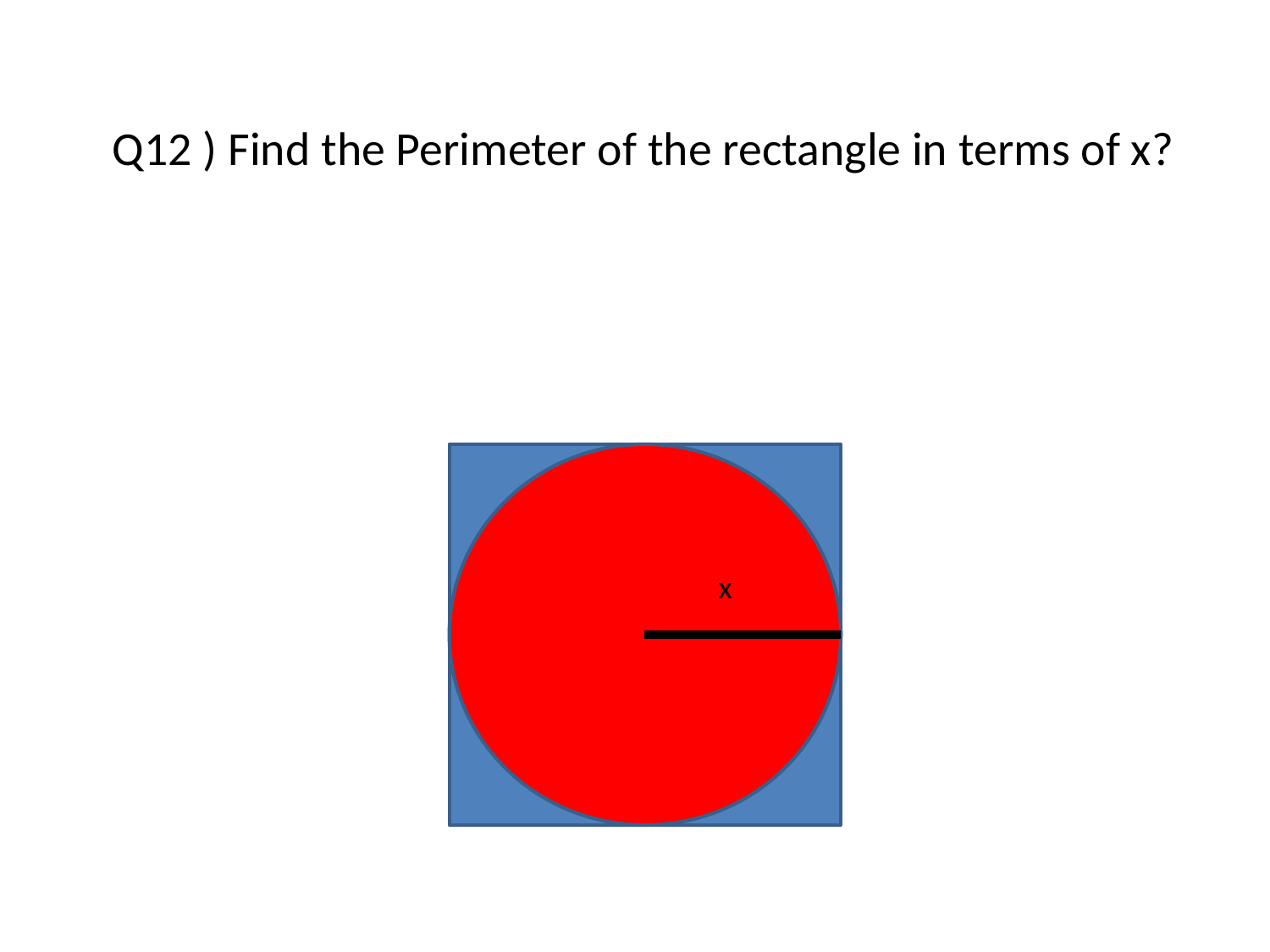

# Q12 ) Find the Perimeter of the rectangle in terms of x?

x